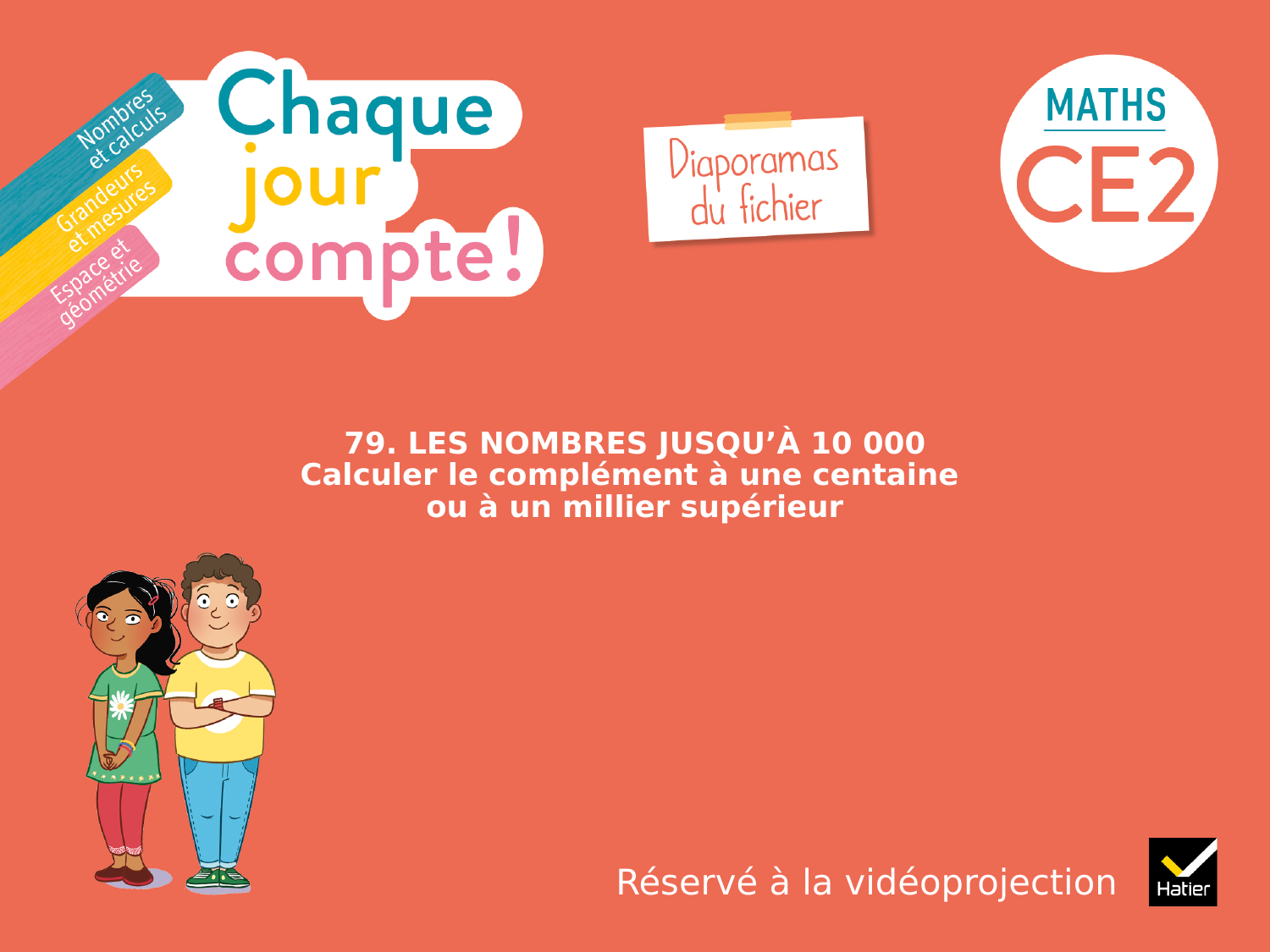

# 79. LES NOMBRES JUSQU’À 10 000 Calculer le complément à une centaine ou à un millier supérieur